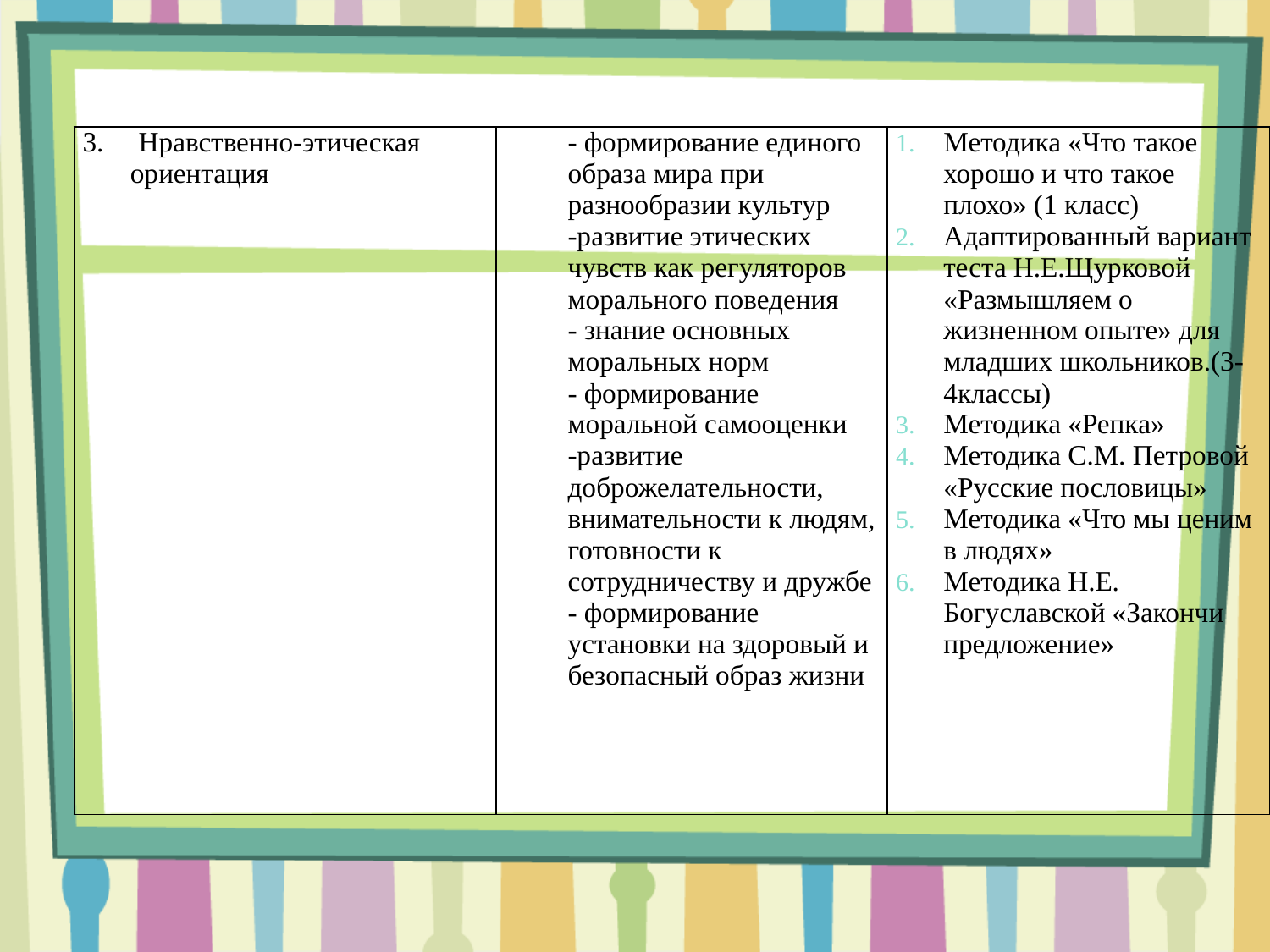

| 3. Нравственно-этическая ориентация | - формирование единого образа мира при разнообразии культур -развитие этических чувств как регуляторов морального поведения - знание основных моральных норм - формирование моральной самооценки -развитие доброжелательности, внимательности к людям, готовности к сотрудничеству и дружбе - формирование установки на здоровый и безопасный образ жизни | Методика «Что такое хорошо и что такое плохо» (1 класс) Адаптированный вариант теста Н.Е.Щурковой «Размышляем о жизненном опыте» для младших школьников.(3-4классы) Методика «Репка» Методика С.М. Петровой «Русские пословицы» Методика «Что мы ценим в людях» Методика Н.Е. Богуславской «Закончи предложение» |
| --- | --- | --- |